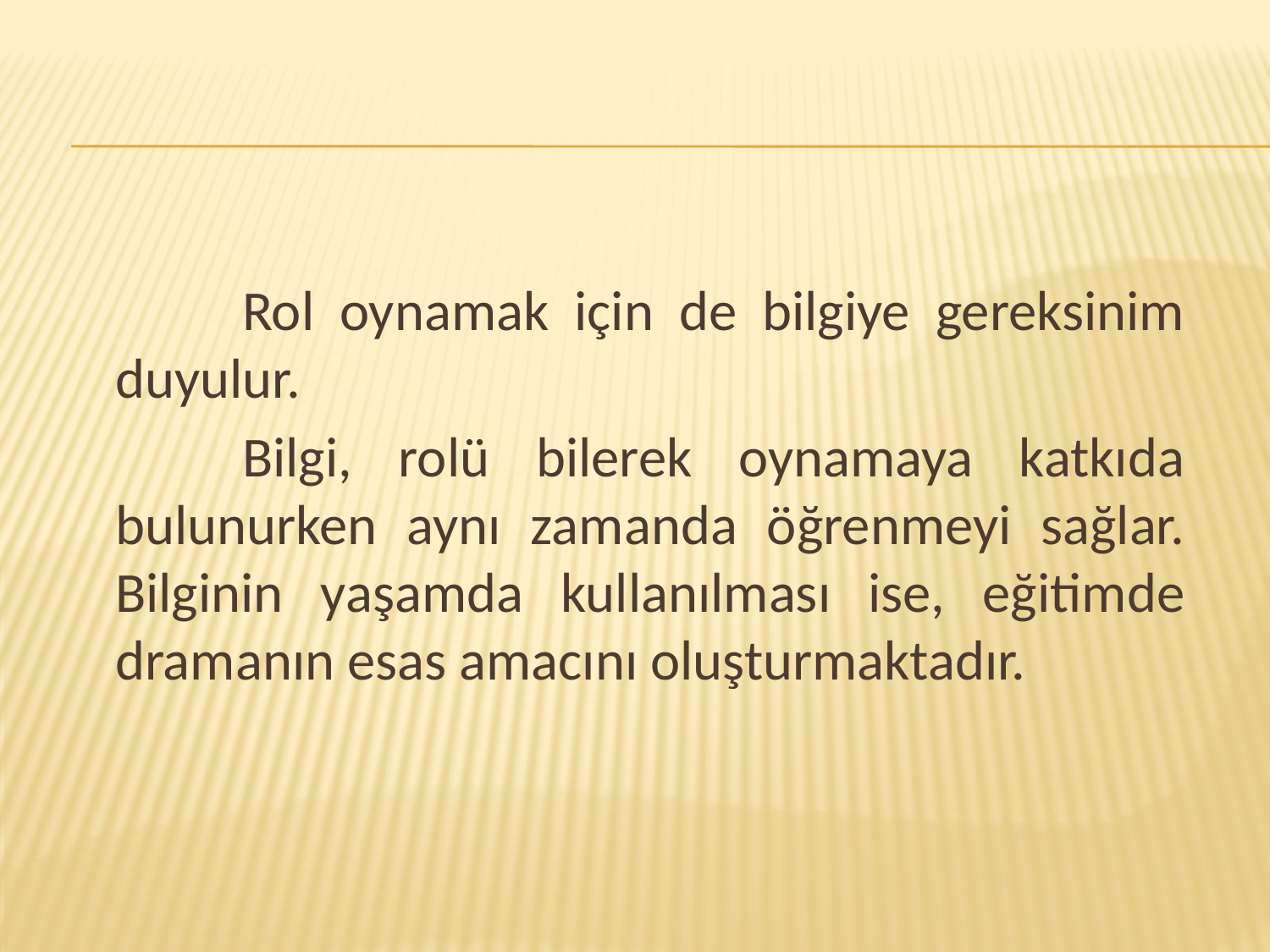

Rol oynamak için de bilgiye gereksinim duyulur.
		Bilgi, rolü bilerek oynamaya katkıda bulunurken aynı zamanda öğrenmeyi sağlar. Bilginin yaşamda kullanılması ise, eğitimde dramanın esas amacını oluşturmaktadır.